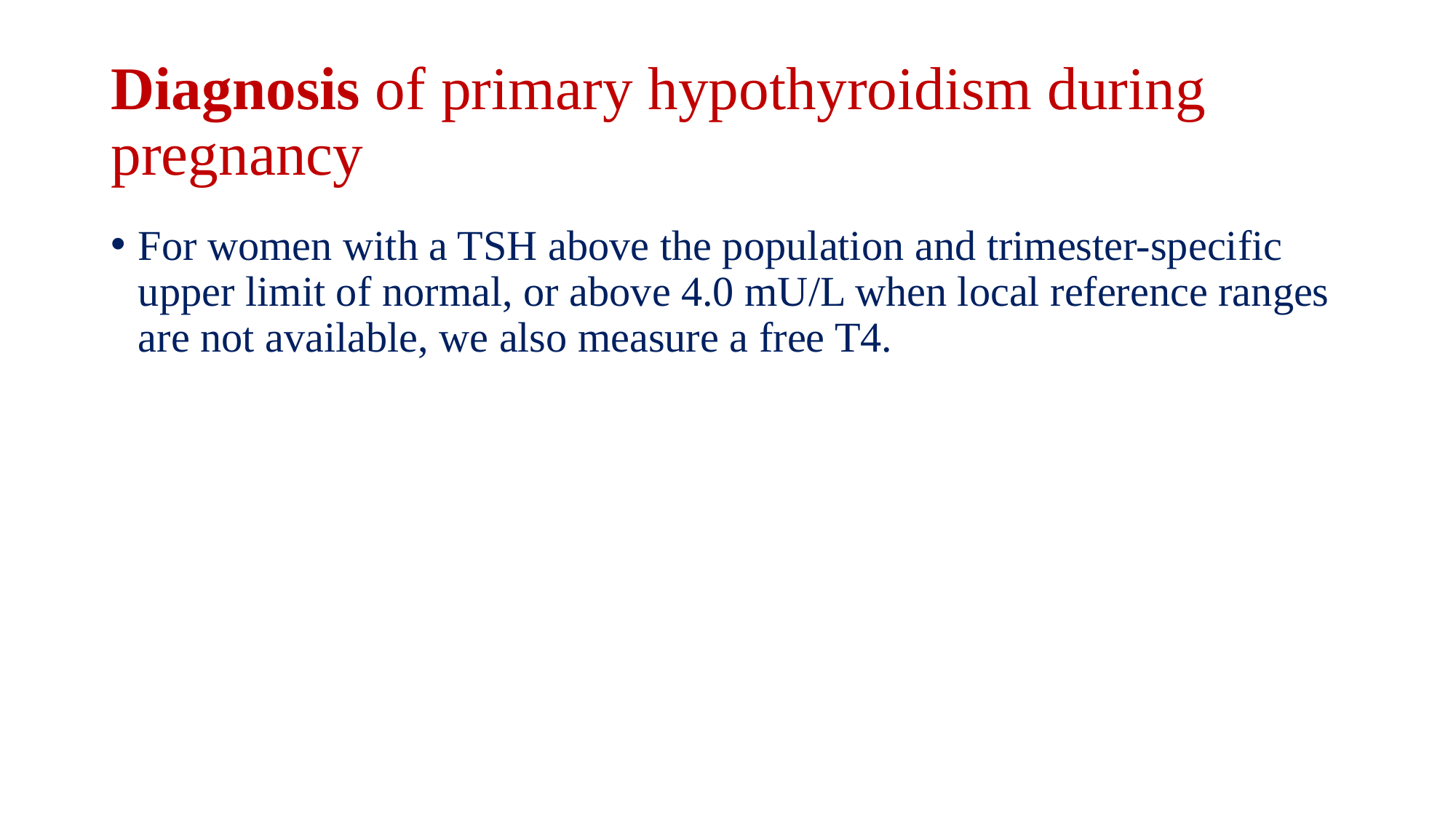

# Diagnosis of primary hypothyroidism during pregnancy
For women with a TSH above the population and trimester-specific upper limit of normal, or above 4.0 mU/L when local reference ranges are not available, we also measure a free T4.